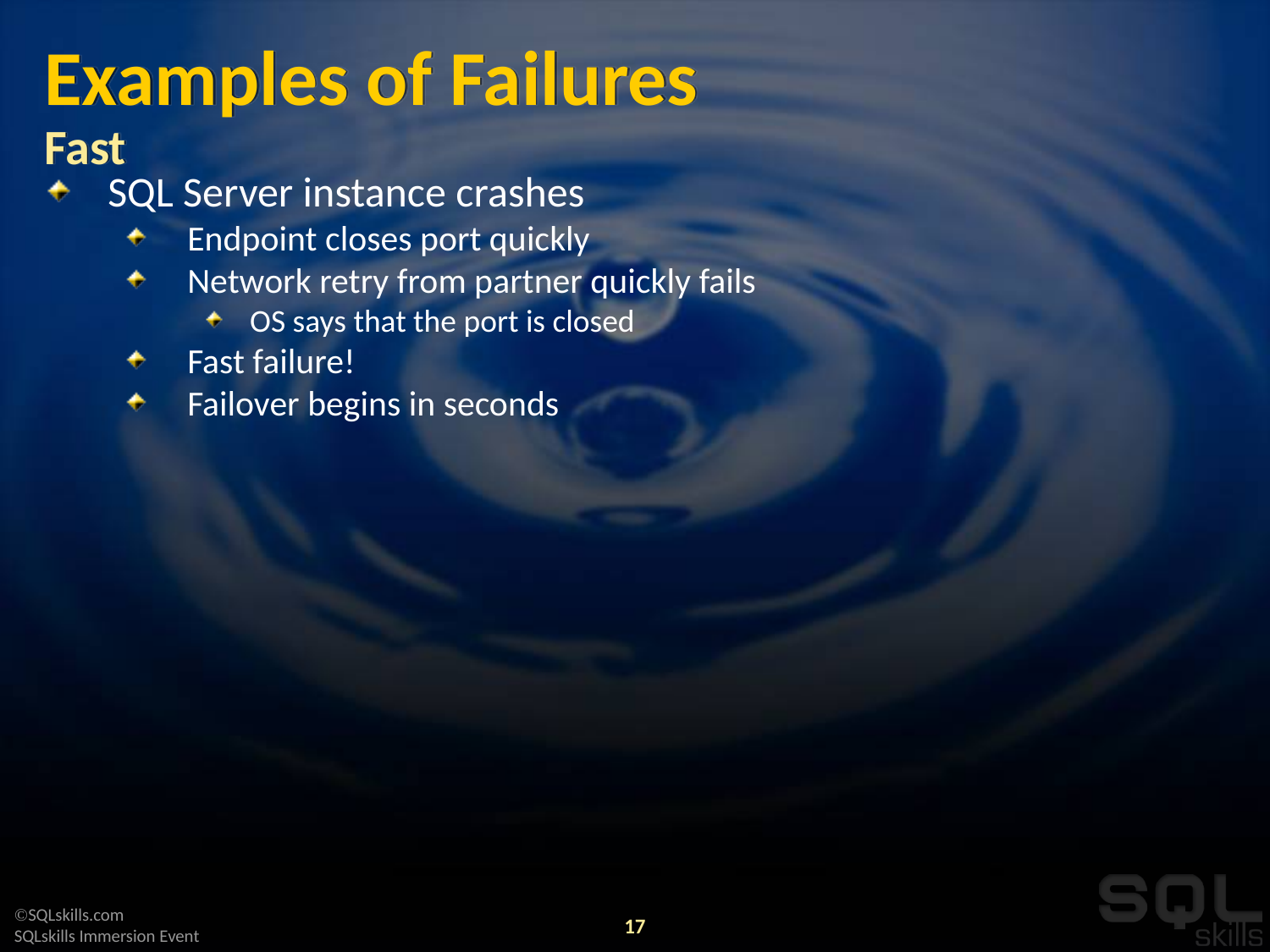

# Examples of Failures Fast
SQL Server instance crashes
Endpoint closes port quickly
Network retry from partner quickly fails
OS says that the port is closed
Fast failure!
Failover begins in seconds
17